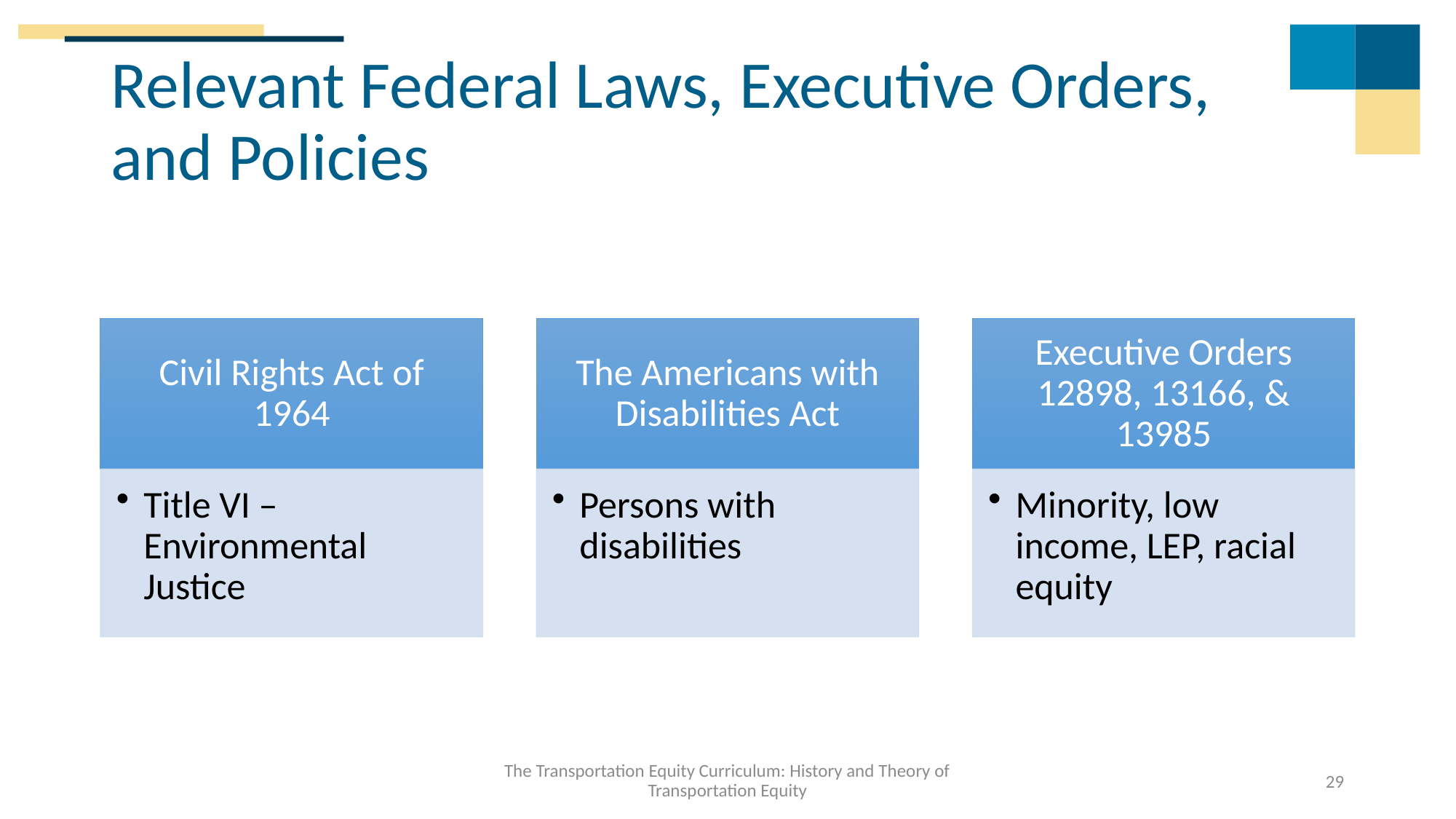

# Relevant Federal Laws, Executive Orders, and Policies
Civil Rights Act of 1964
Title VI – Environmental Justice
The Americans with Disabilities Act
Persons with disabilities
Executive Orders 12898, 13166, & 13985
Minority, low income, LEP, racial equity
The Transportation Equity Curriculum: History and Theory of Transportation Equity
29